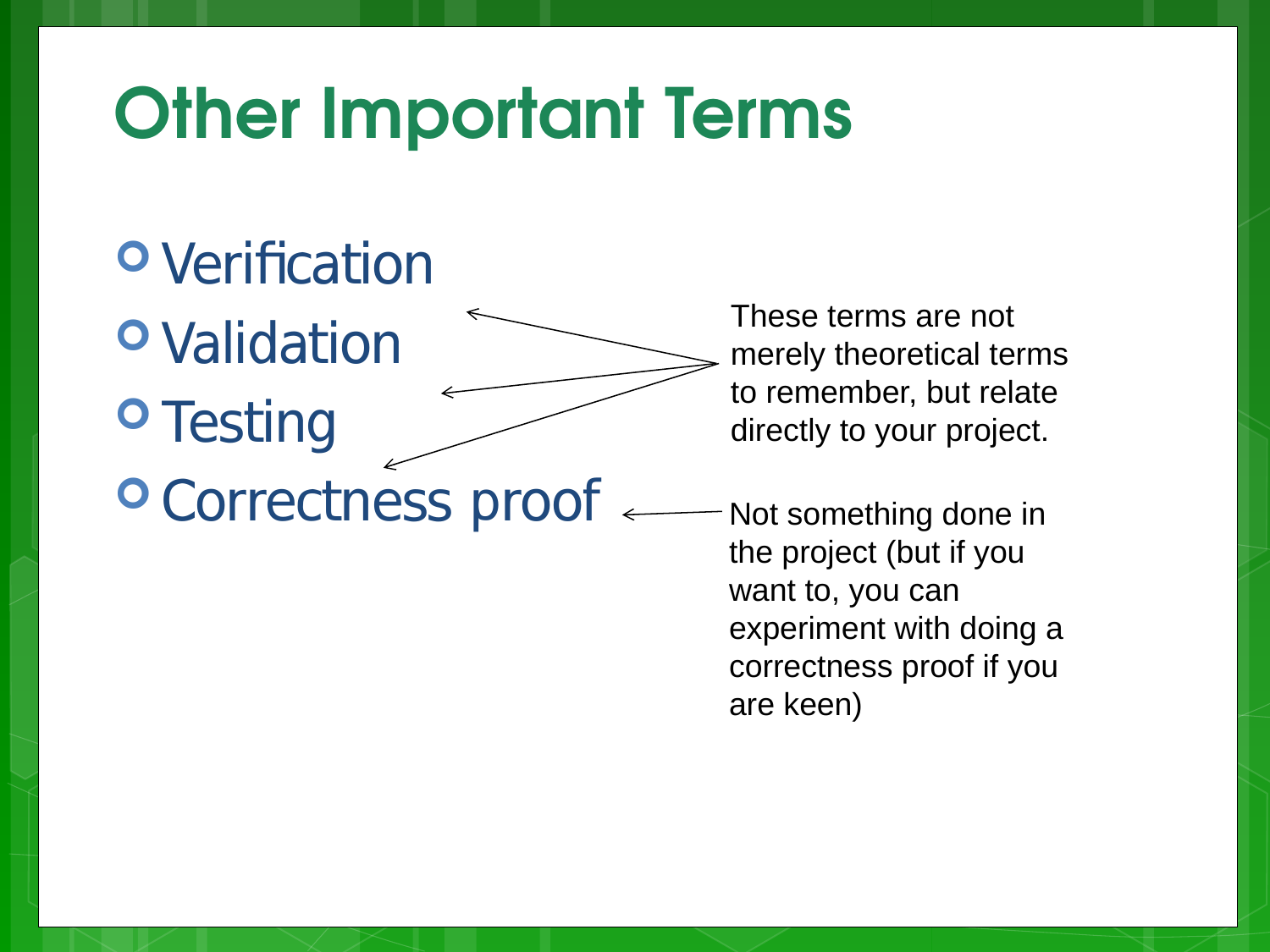

# Other Important Terms
Verification
Validation
Testing
Correctness proof
These terms are not merely theoretical terms to remember, but relate directly to your project.

Not something done in the project (but if you want to, you can experiment with doing a correctness proof if you are keen)